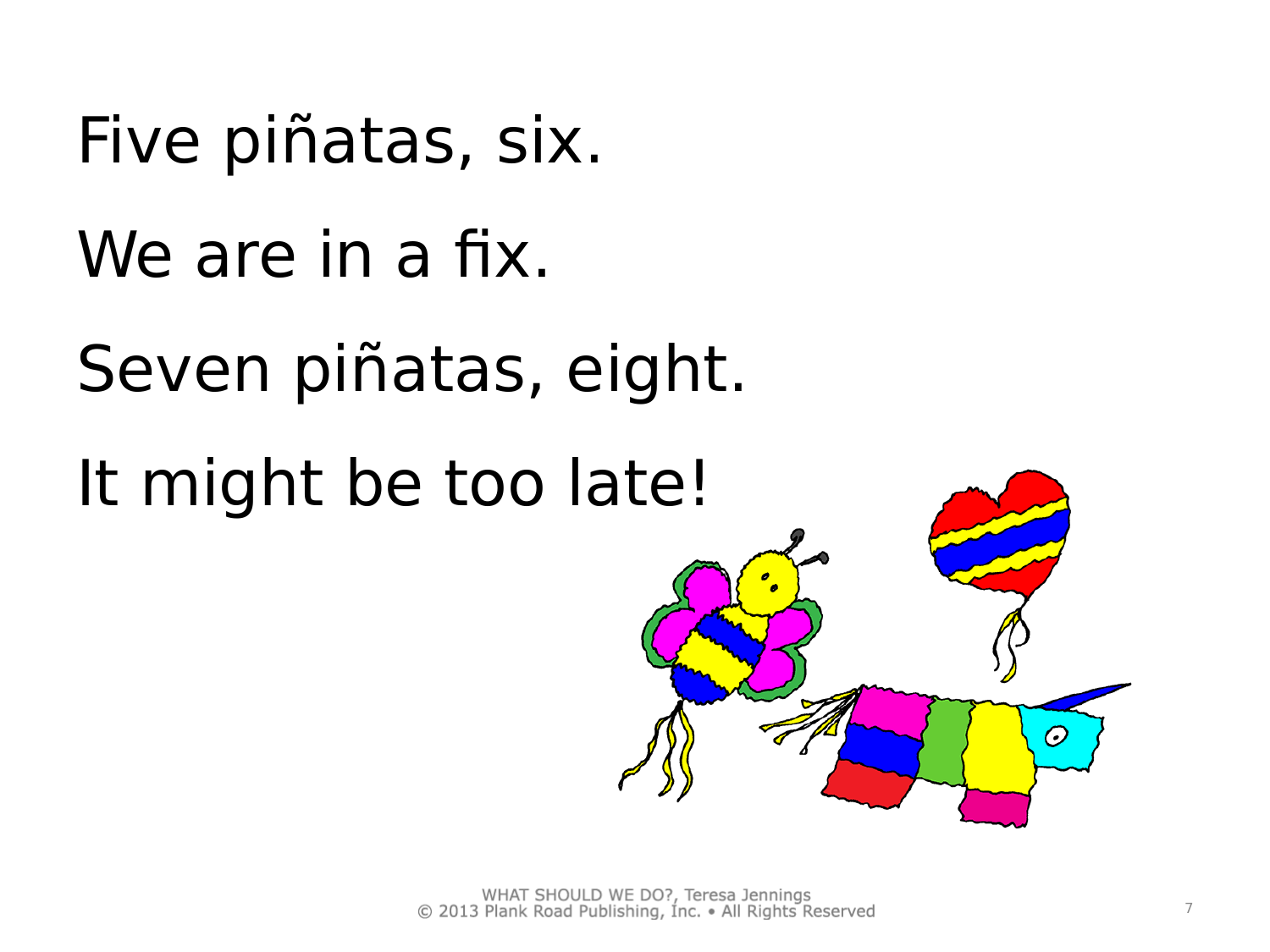

Five piñatas, six.
We are in a fix.
Seven piñatas, eight. It might be too late!
7